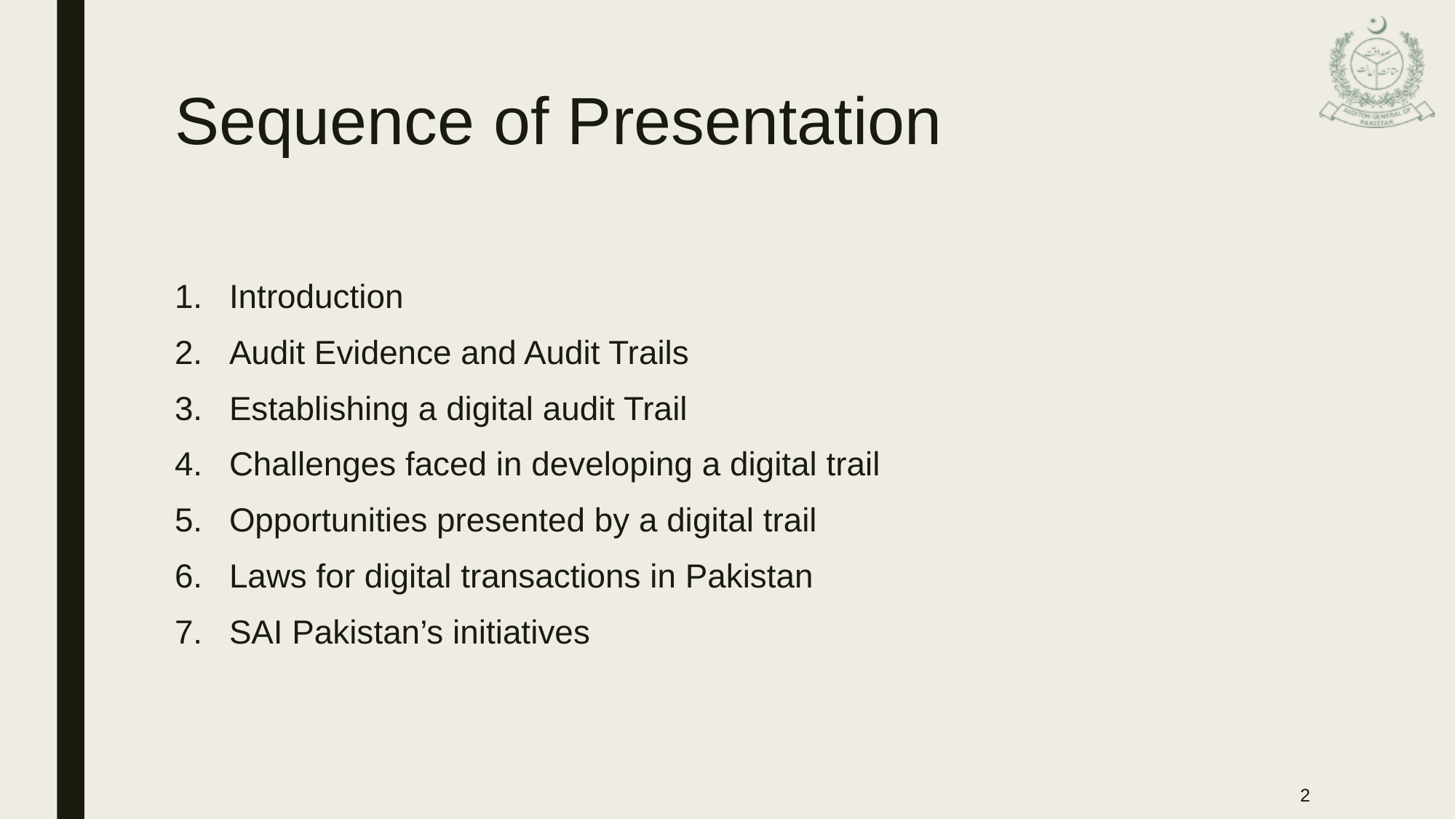

# Sequence of Presentation
Introduction
Audit Evidence and Audit Trails
Establishing a digital audit Trail
Challenges faced in developing a digital trail
Opportunities presented by a digital trail
Laws for digital transactions in Pakistan
SAI Pakistan’s initiatives

2